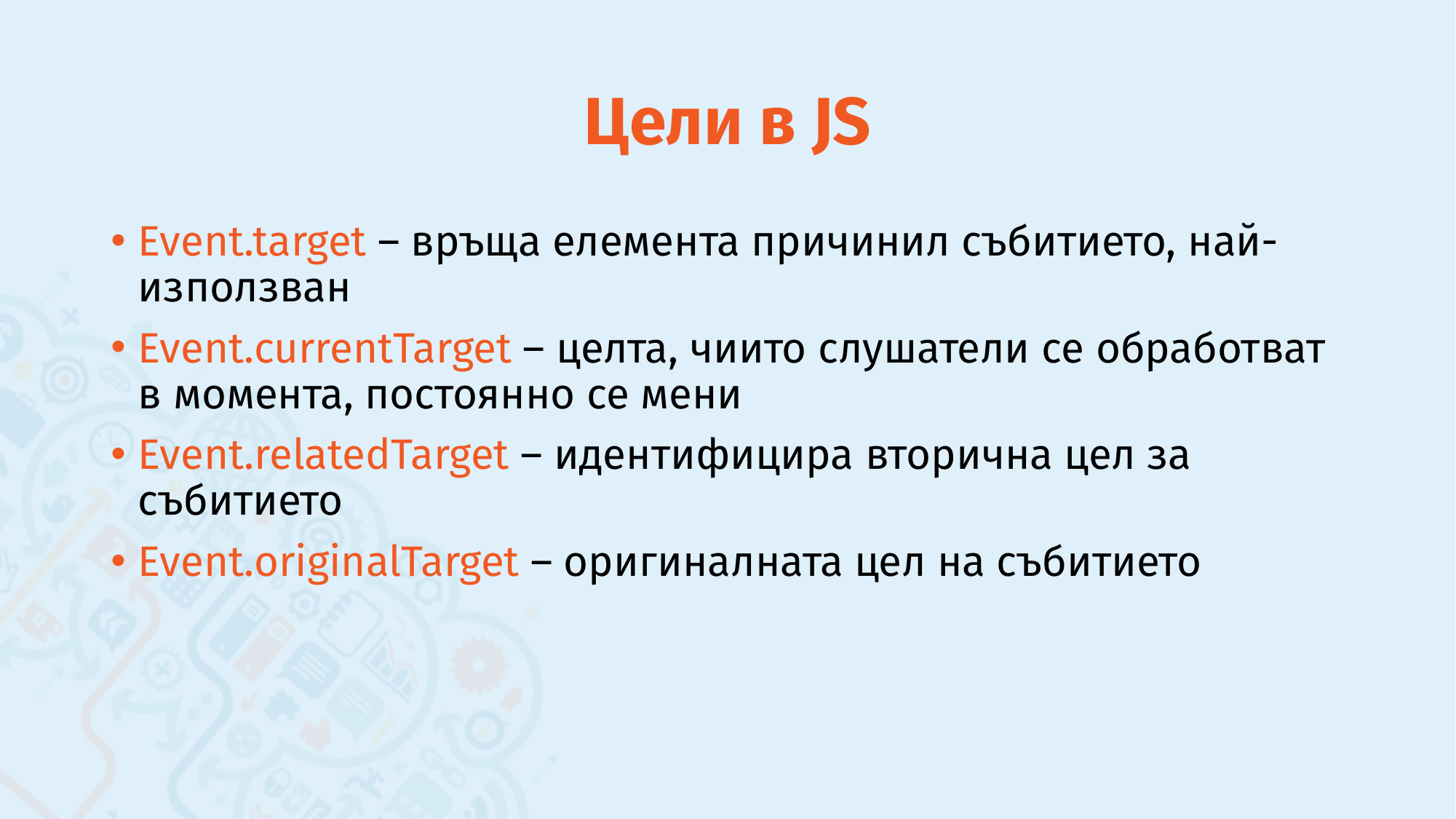

# Цели в JS
Event.target – връща елемента причинил събитието, най-използван
Event.currentTarget – целта, чиито слушатели сe обработват в момента, постоянно се мени
Event.relatedTarget – идентифицира вторична цел за събитието
Event.originalTarget – оригиналната цел на събитието